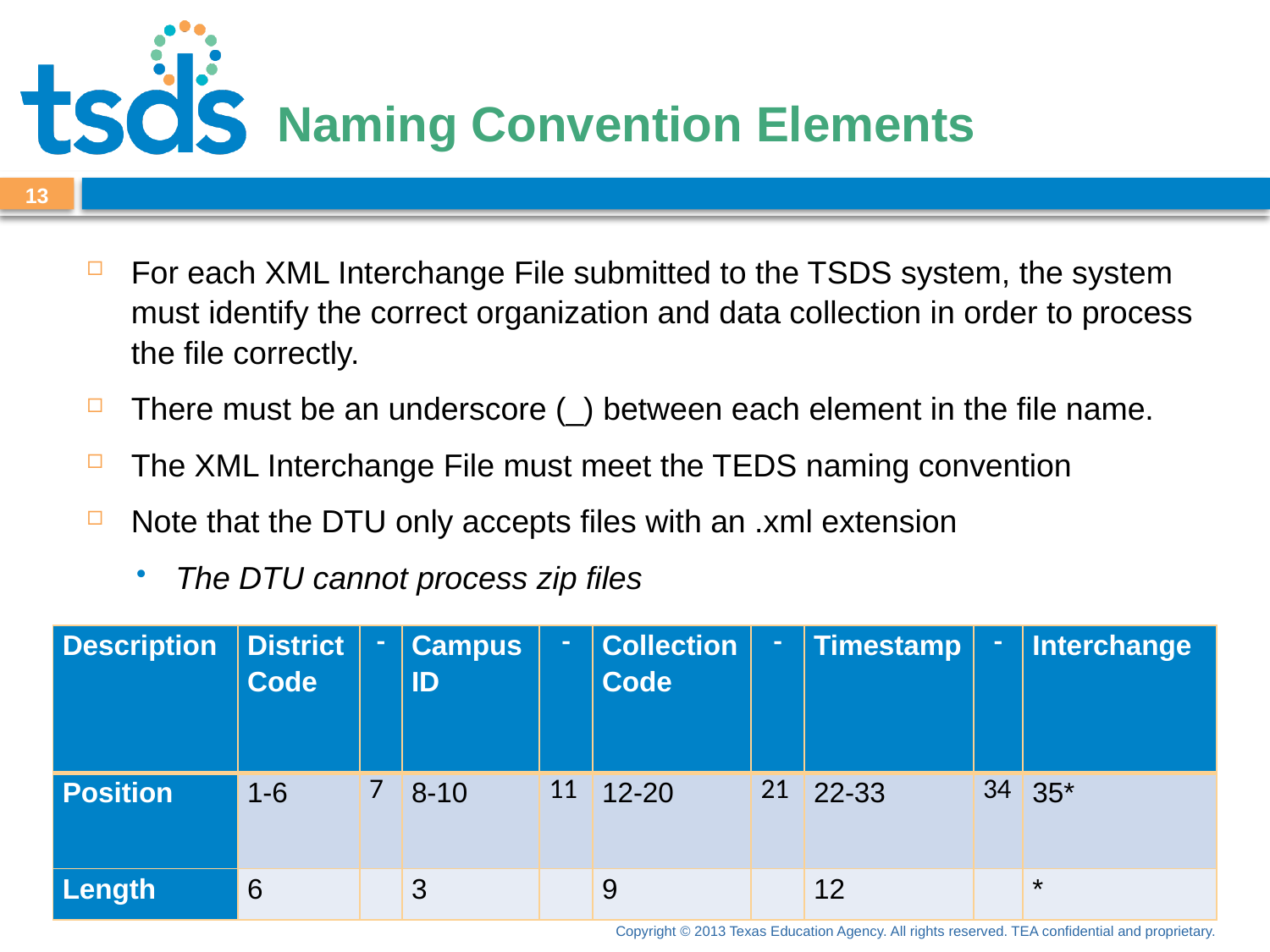

# Naming Convention Elements
13
For each XML Interchange File submitted to the TSDS system, the system must identify the correct organization and data collection in order to process the file correctly.
There must be an underscore (_) between each element in the file name.
The XML Interchange File must meet the TEDS naming convention
Note that the DTU only accepts files with an .xml extension
The DTU cannot process zip files

| Description | District Code | - | Campus ID | - | Collection Code | - | Timestamp | - | Interchange |
| --- | --- | --- | --- | --- | --- | --- | --- | --- | --- |
| Position | 1-6 | 7 | 8-10 | 11 | 12-20 | 21 | 22-33 | 34 | 35\* |
| Length | 6 |  | 3 |  | 9 |  | 12 |  | \* |